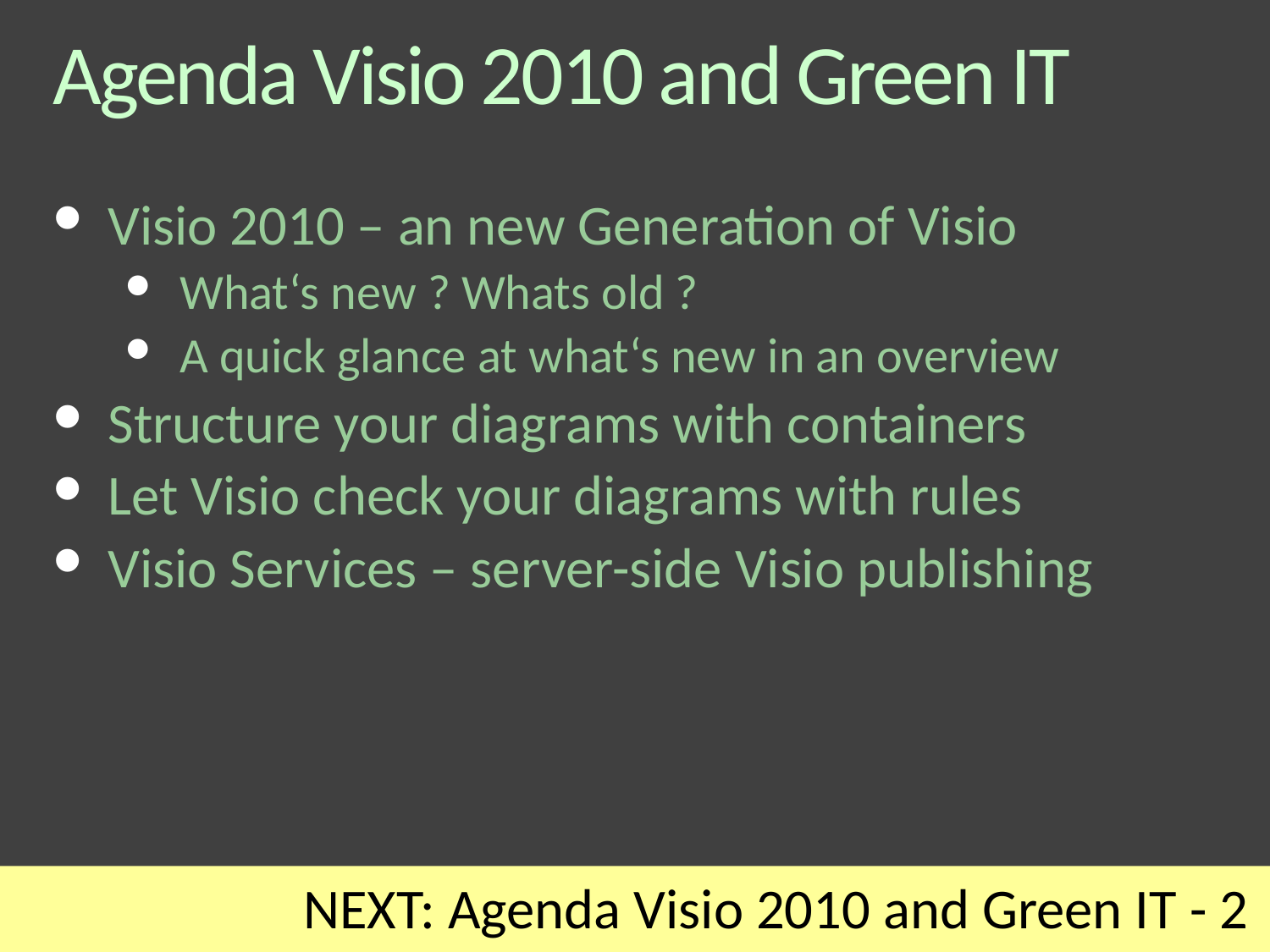

# Agenda Visio 2010 and Green IT
Visio 2010 – an new Generation of Visio
What‘s new ? Whats old ?
A quick glance at what‘s new in an overview
Structure your diagrams with containers
Let Visio check your diagrams with rules
Visio Services – server-side Visio publishing

NEXT: Agenda Visio 2010 and Green IT - 2